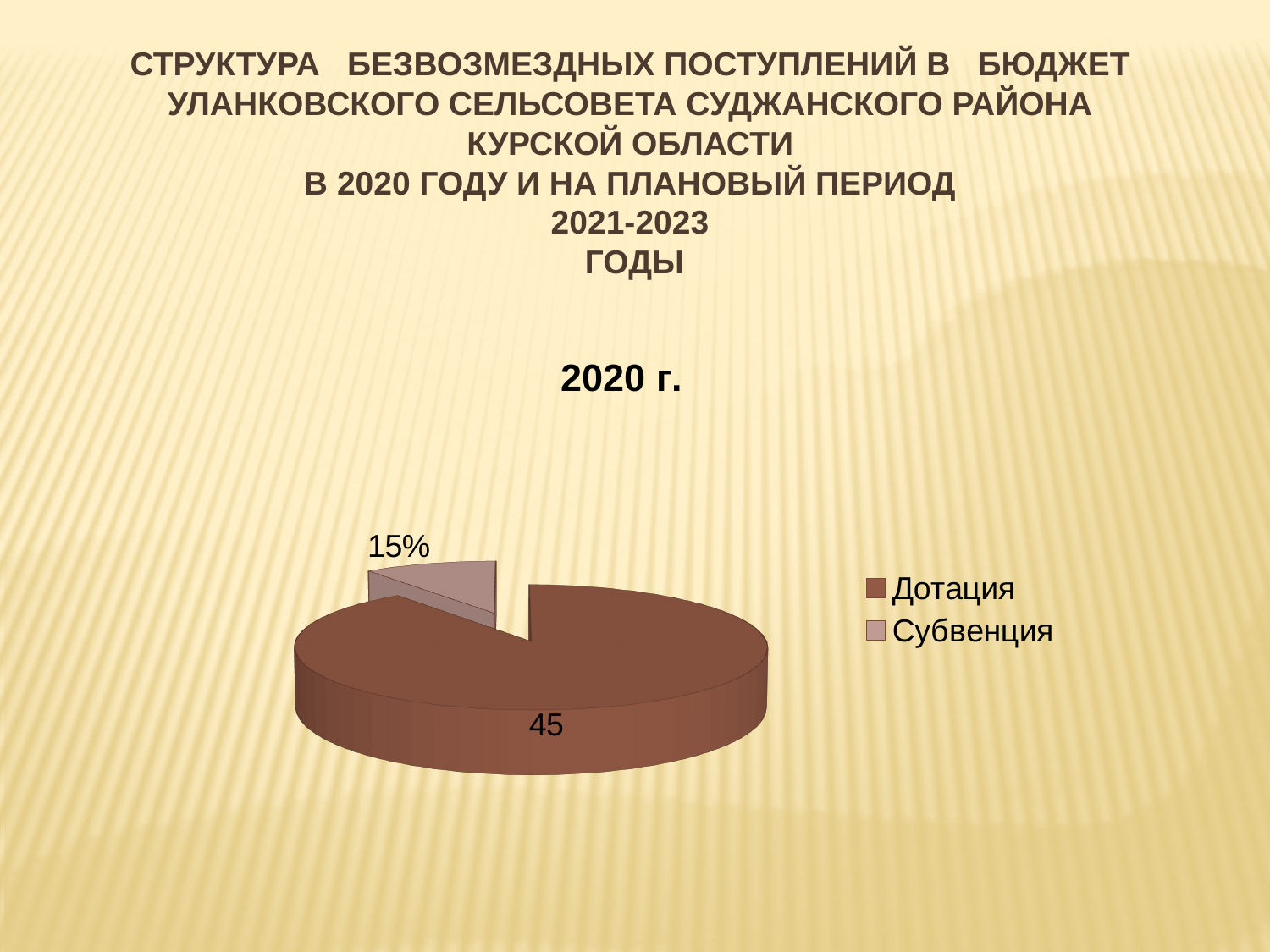

Структура   безвозмездных поступлений в   бюджет УЛАНКОВСКОГО сельсовета Суджанского района Курской области
 в 2020 году и на плановый период
2021-2023
 годы

[unsupported chart]